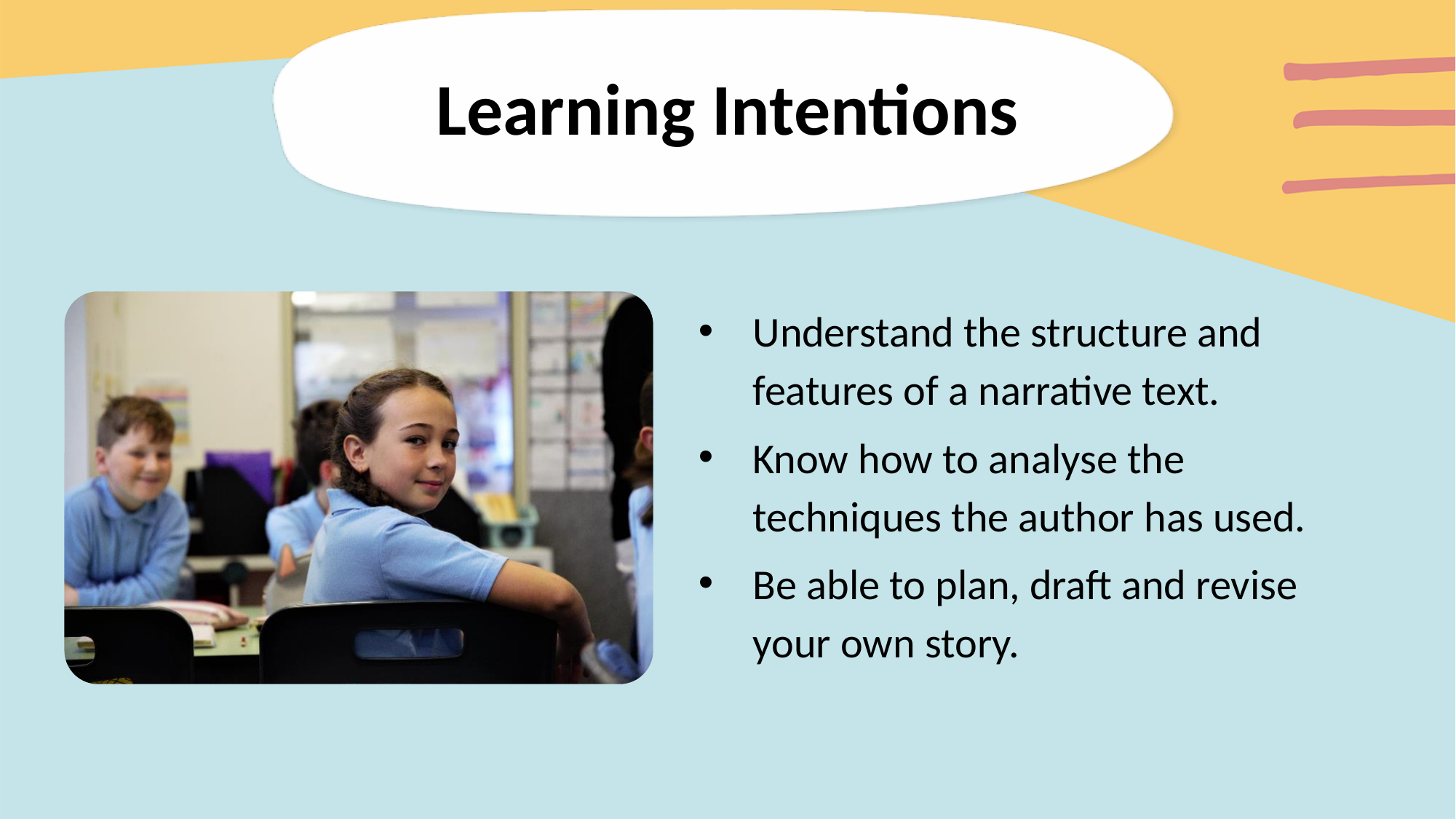

Understand the structure and features of a narrative text.
Know how to analyse the techniques the author has used.
Be able to plan, draft and revise your own story.